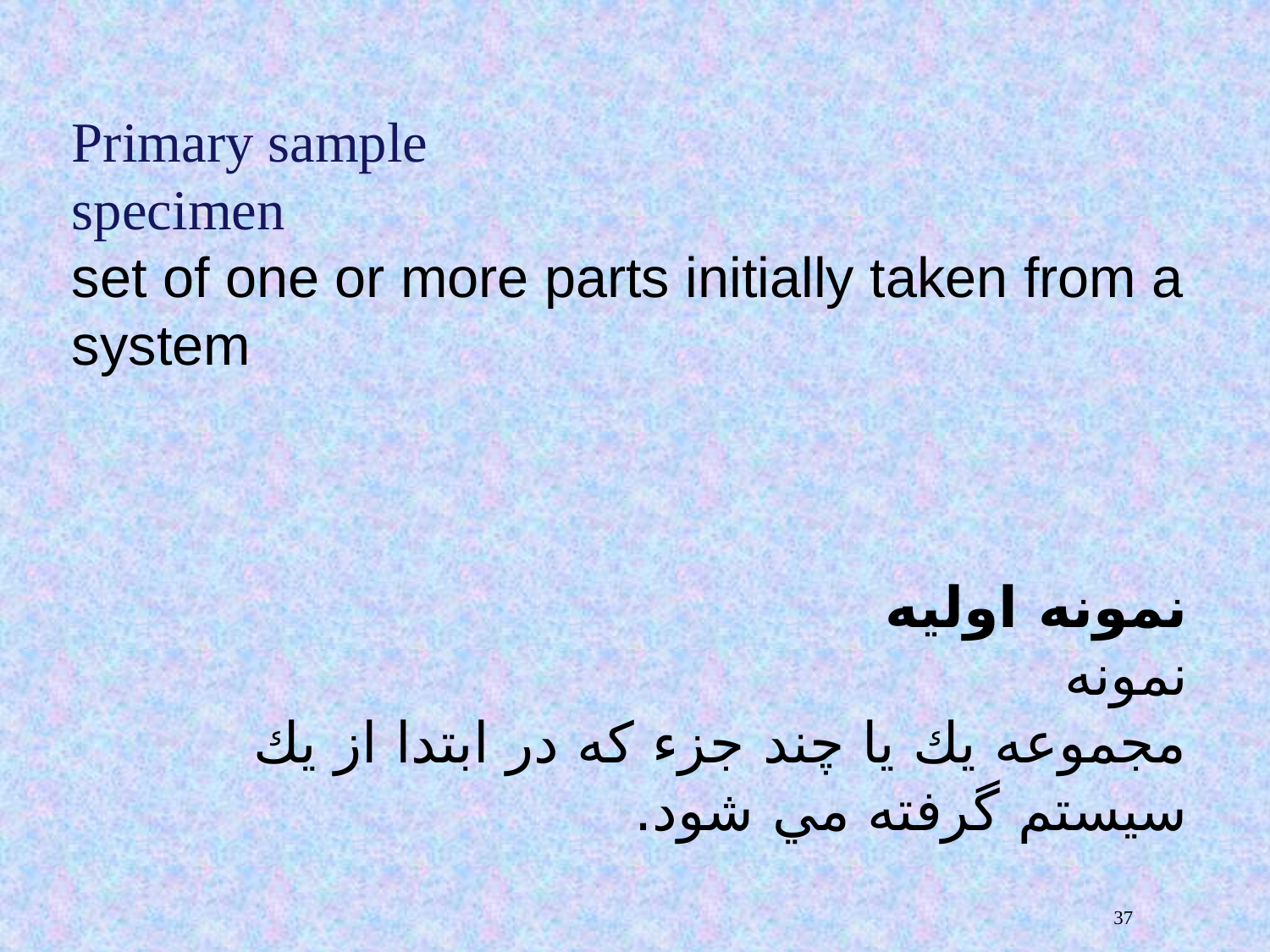

Primary sample
specimen
set of one or more parts initially taken from a system
نمونه اوليه
نمونه
مجموعه يك يا چند جزء كه در ابتدا از يك سيستم گرفته مي شود.